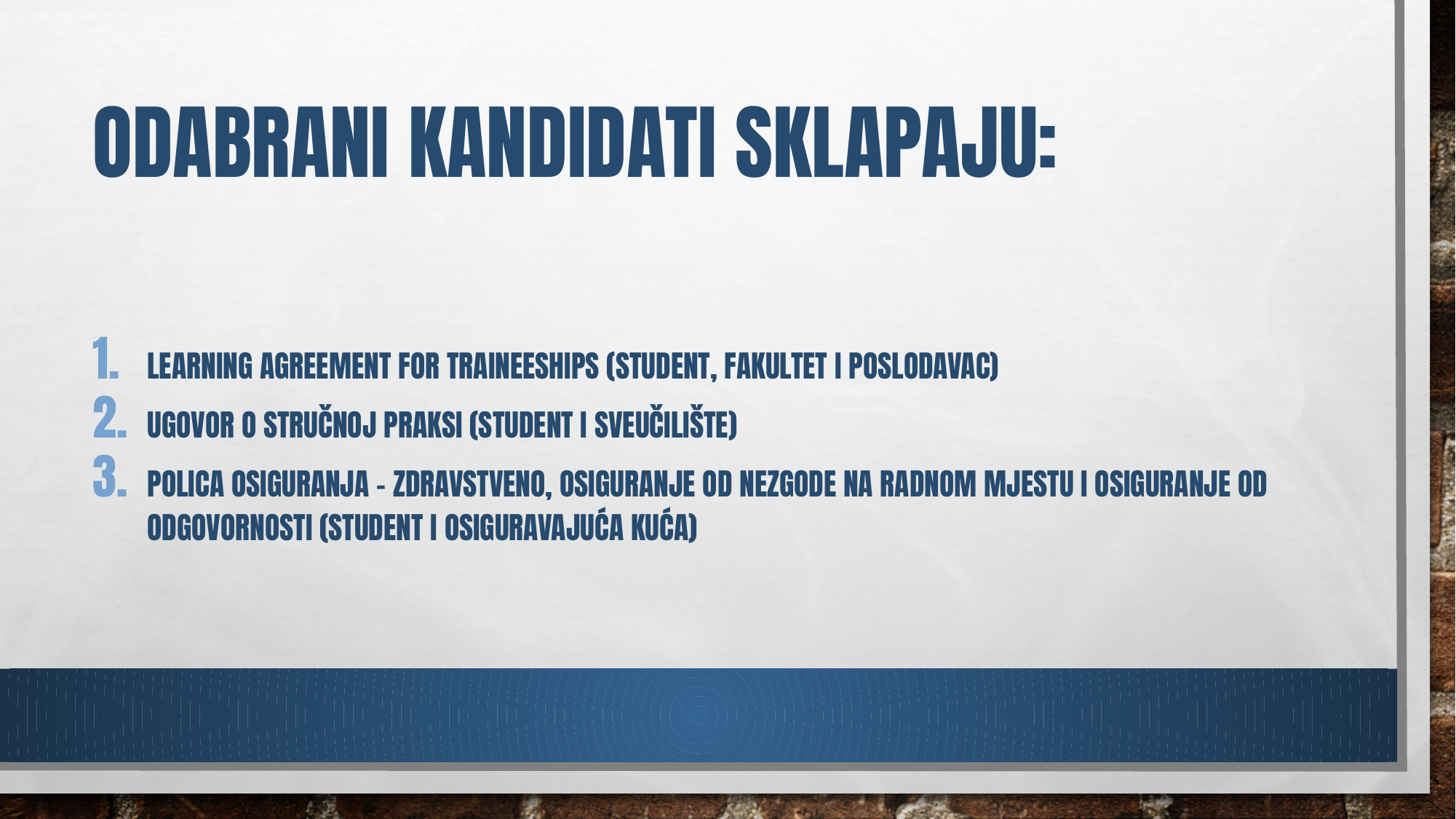

# Odabrani kandidati sklapaju:
Learning agreement for Traineeships (student, fakultet i poslodavac)
Ugovor o stručnoj praksi (student i sveučilište)
Polica osiguranja – zdravstveno, osiguranje od nezgode na radnom mjestu i osiguranje od odgovornosti (student i osiguravajuća kuća)